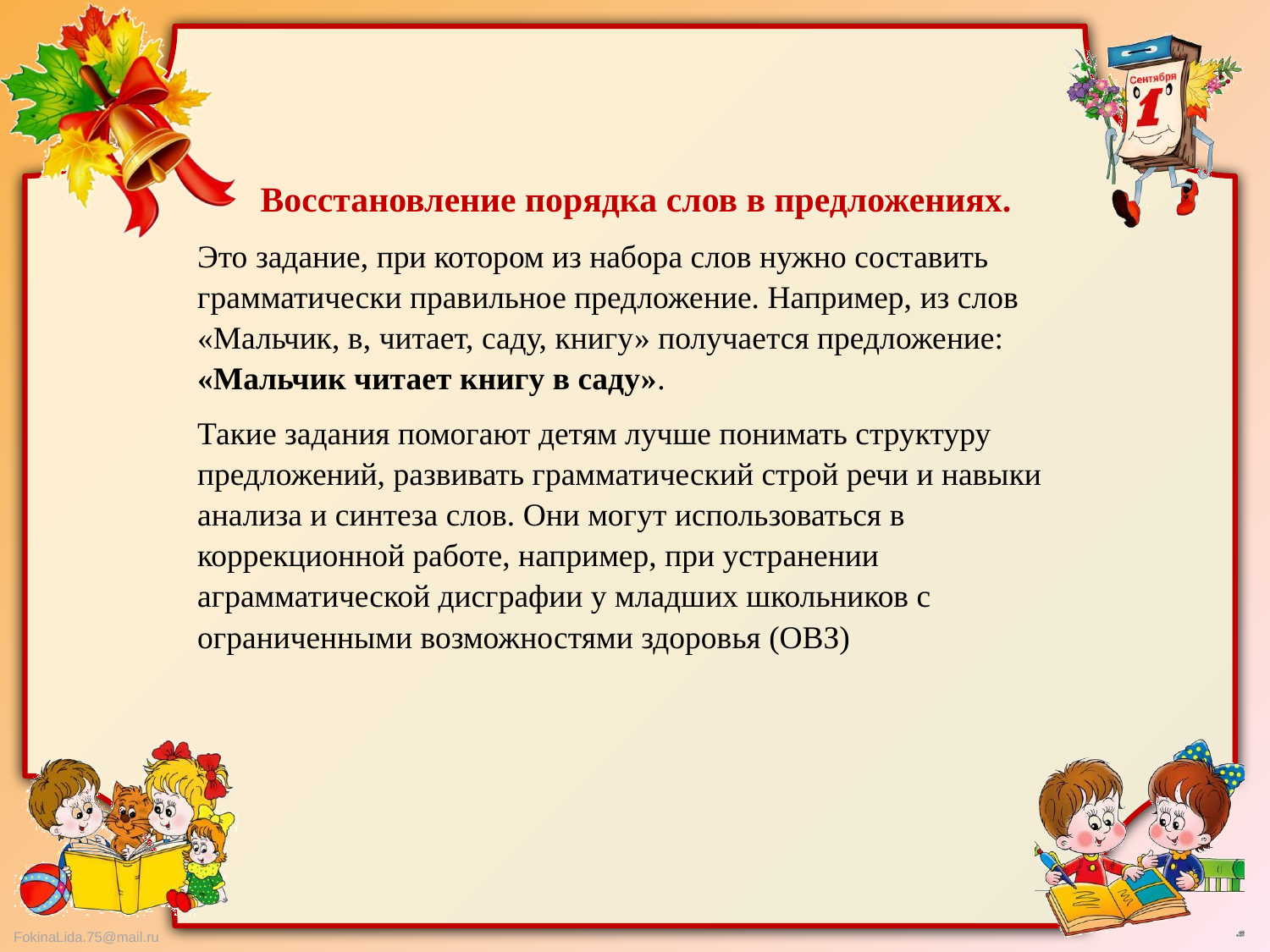

Восстановление порядка слов в предложениях.
Это задание, при котором из набора слов нужно составить грамматически правильное предложение. Например, из слов «Мальчик, в, читает, саду, книгу» получается предложение: «Мальчик читает книгу в саду».
Такие задания помогают детям лучше понимать структуру предложений, развивать грамматический строй речи и навыки анализа и синтеза слов. Они могут использоваться в коррекционной работе, например, при устранении аграмматической дисграфии у младших школьников с ограниченными возможностями здоровья (ОВЗ)